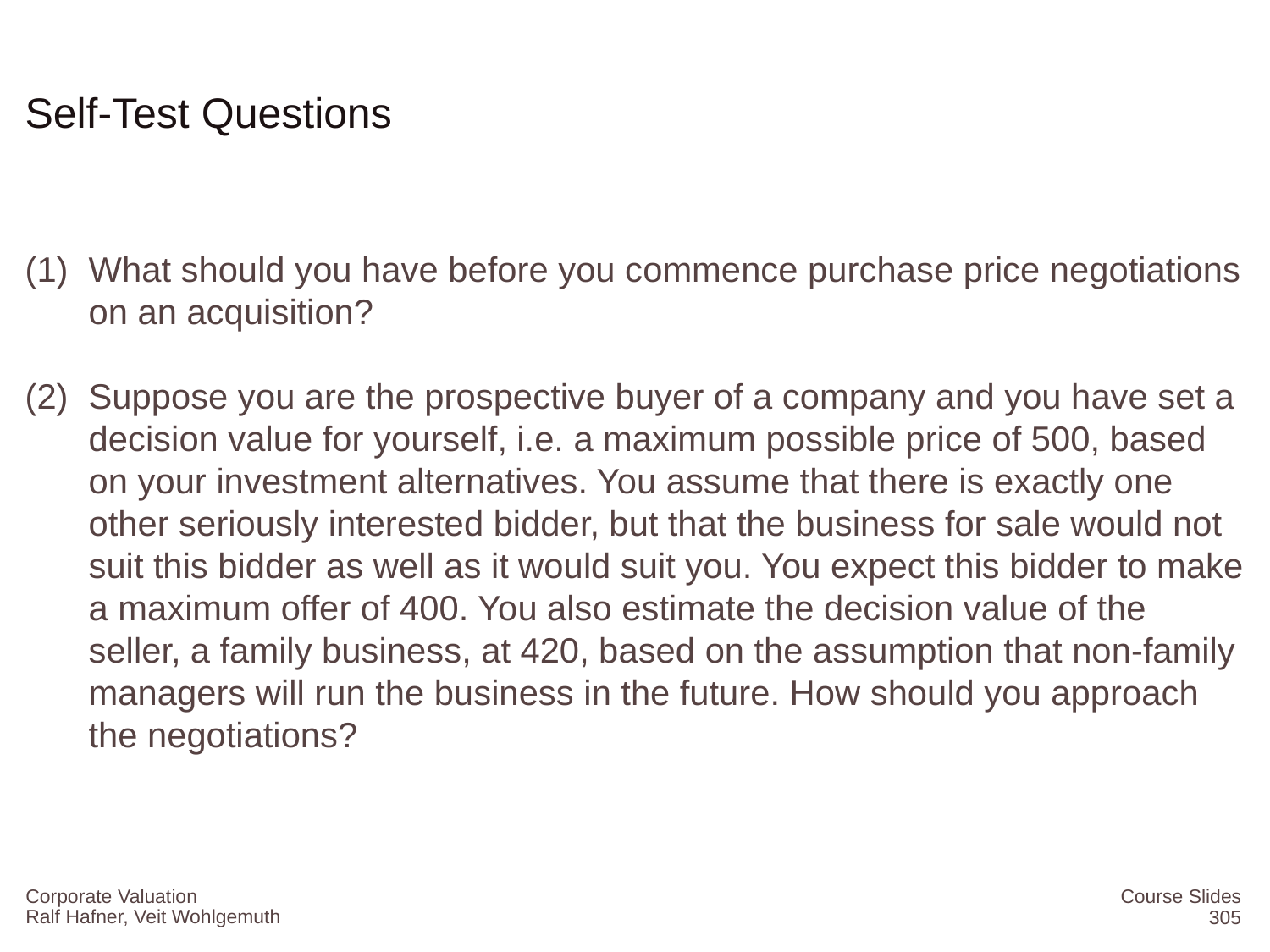

# Self-Test Questions
What should you have before you commence purchase price negotiations on an acquisition?

Suppose you are the prospective buyer of a company and you have set a decision value for yourself, i.e. a maximum possible price of 500, based on your investment alternatives. You assume that there is exactly one other seriously interested bidder, but that the business for sale would not suit this bidder as well as it would suit you. You expect this bidder to make a maximum offer of 400. You also estimate the decision value of the seller, a family business, at 420, based on the assumption that non-family managers will run the business in the future. How should you approach the negotiations?
Corporate Valuation
Course Slides
305